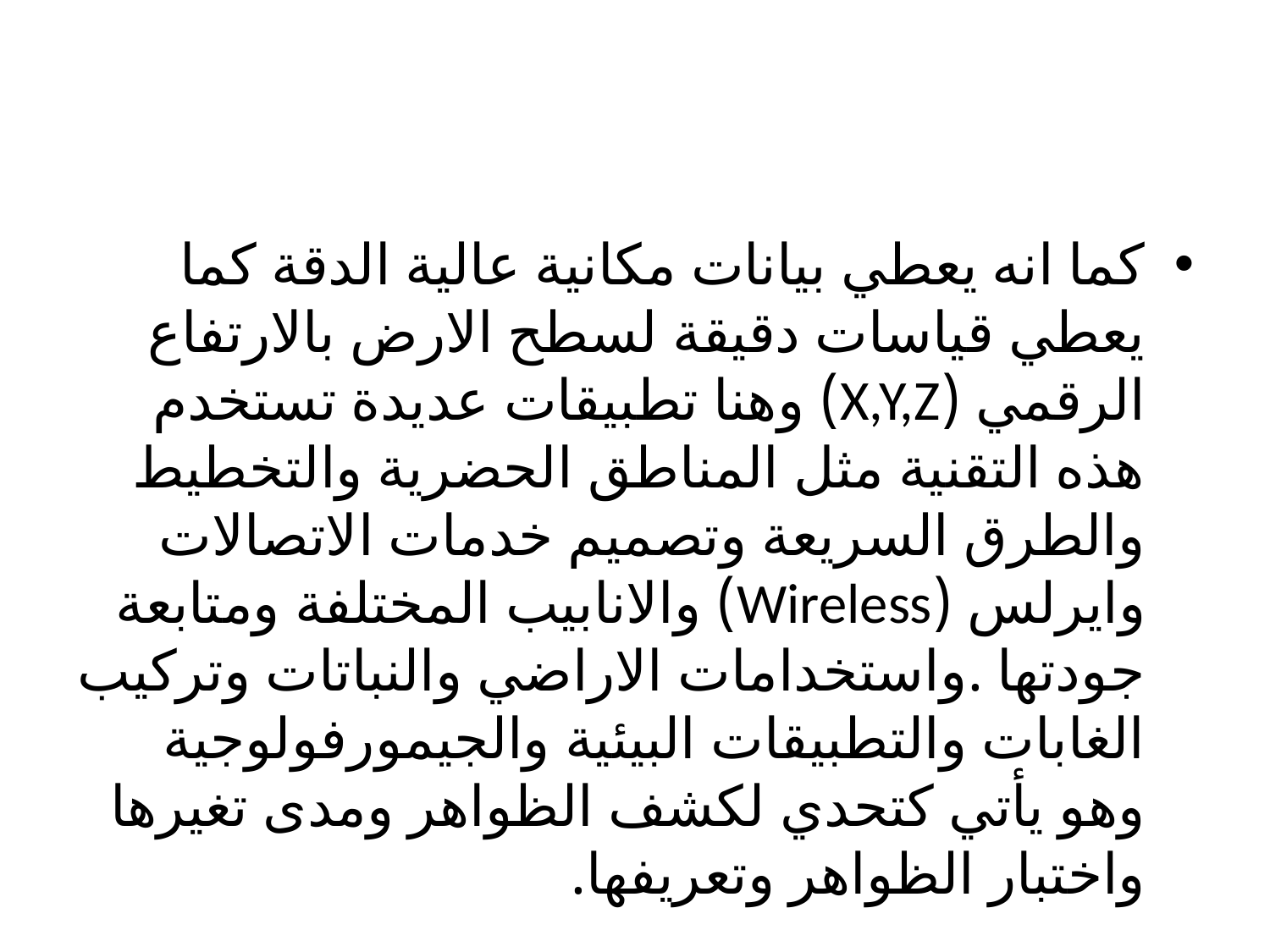

كما انه يعطي بيانات مكانية عالية الدقة كما يعطي قياسات دقيقة لسطح الارض بالارتفاع الرقمي (X,Y,Z) وهنا تطبيقات عديدة تستخدم هذه التقنية مثل المناطق الحضرية والتخطيط والطرق السريعة وتصميم خدمات الاتصالات وايرلس (Wireless) والانابيب المختلفة ومتابعة جودتها .واستخدامات الاراضي والنباتات وتركيب الغابات والتطبيقات البيئية والجيمورفولوجية وهو يأتي كتحدي لكشف الظواهر ومدى تغيرها واختبار الظواهر وتعريفها.